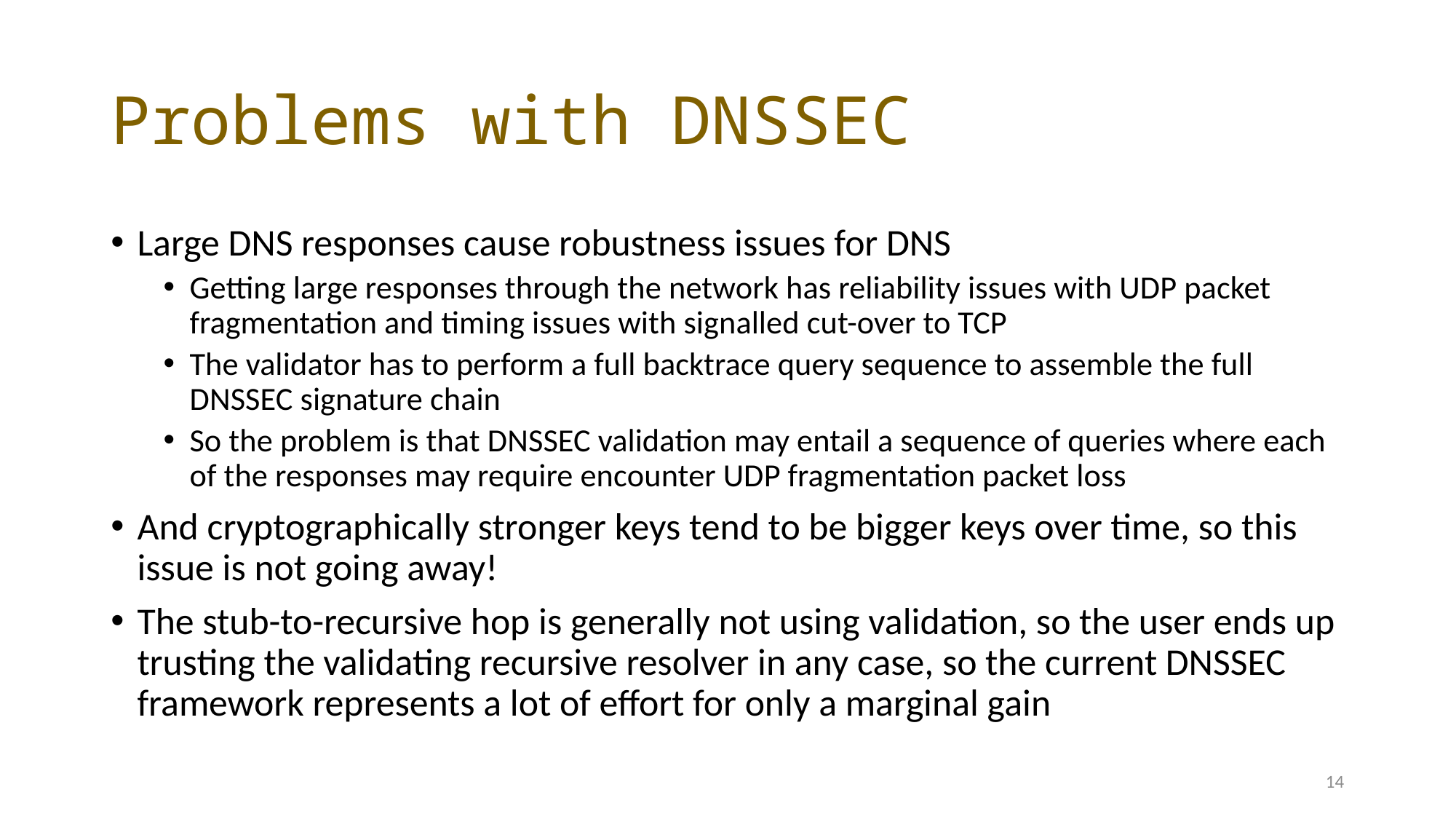

# Problems with DNSSEC
Large DNS responses cause robustness issues for DNS
Getting large responses through the network has reliability issues with UDP packet fragmentation and timing issues with signalled cut-over to TCP
The validator has to perform a full backtrace query sequence to assemble the full DNSSEC signature chain
So the problem is that DNSSEC validation may entail a sequence of queries where each of the responses may require encounter UDP fragmentation packet loss
And cryptographically stronger keys tend to be bigger keys over time, so this issue is not going away!
The stub-to-recursive hop is generally not using validation, so the user ends up trusting the validating recursive resolver in any case, so the current DNSSEC framework represents a lot of effort for only a marginal gain

14